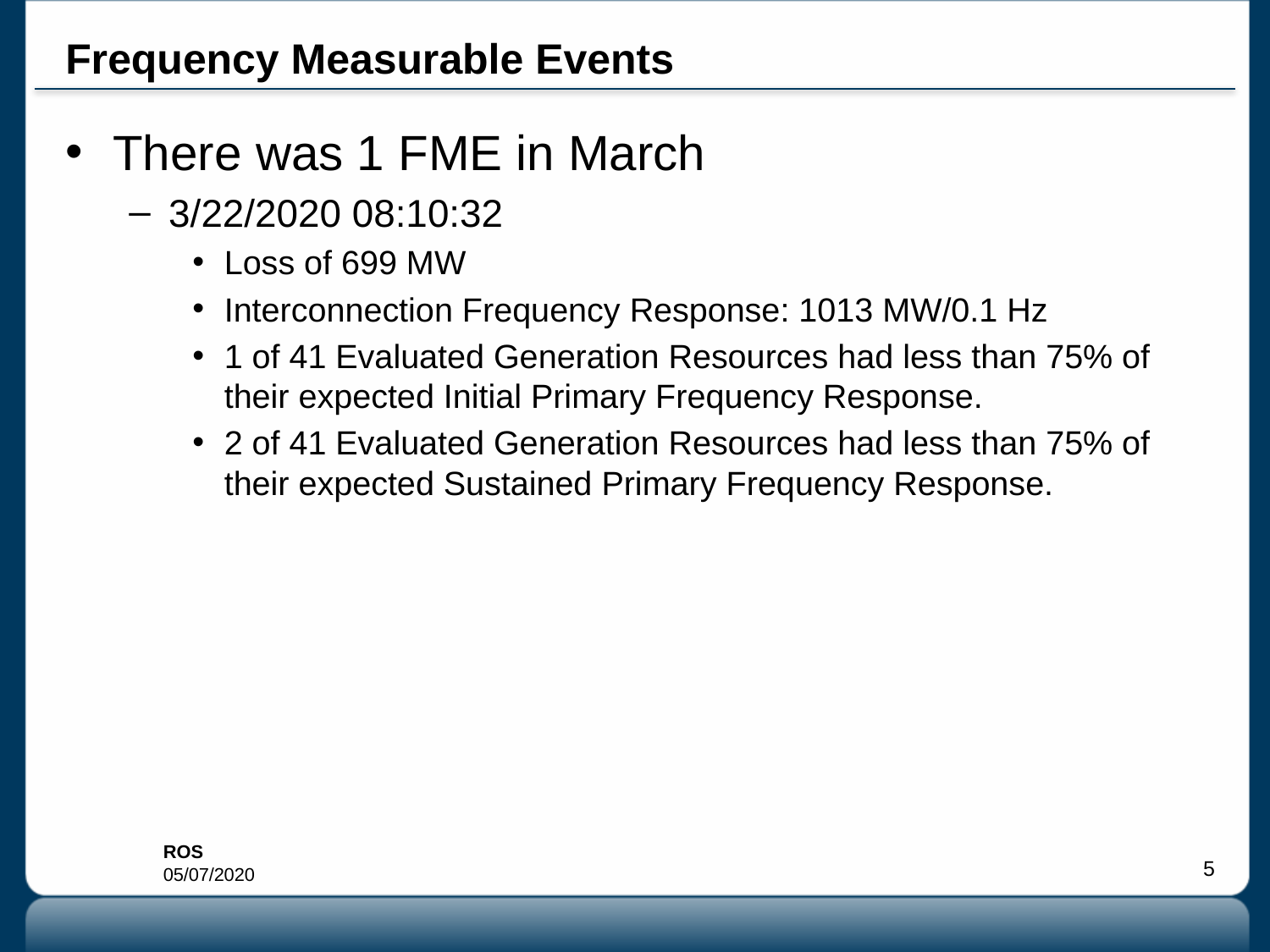

# Frequency Measurable Events
There was 1 FME in March
3/22/2020 08:10:32
Loss of 699 MW
Interconnection Frequency Response: 1013 MW/0.1 Hz
1 of 41 Evaluated Generation Resources had less than 75% of their expected Initial Primary Frequency Response.
2 of 41 Evaluated Generation Resources had less than 75% of their expected Sustained Primary Frequency Response.